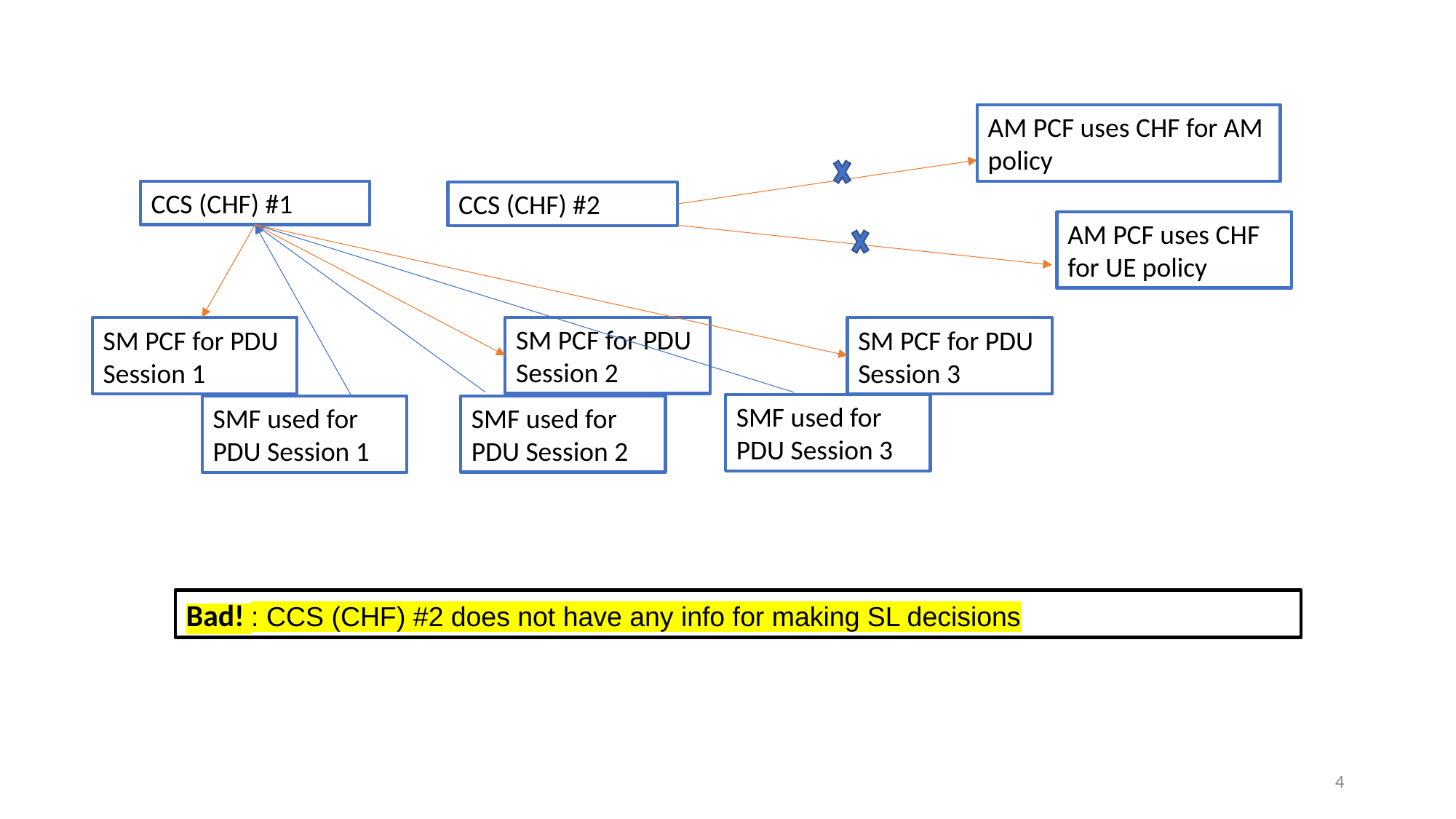

AM PCF uses CHF for AM policy

CCS (CHF) #1
CCS (CHF) #2
AM PCF uses CHF for UE policy

SM PCF for PDU Session 2
SM PCF for PDU Session 3
SM PCF for PDU Session 1
SMF used for PDU Session 3
SMF used for PDU Session 2
SMF used for PDU Session 1
Bad! : CCS (CHF) #2 does not have any info for making SL decisions
4